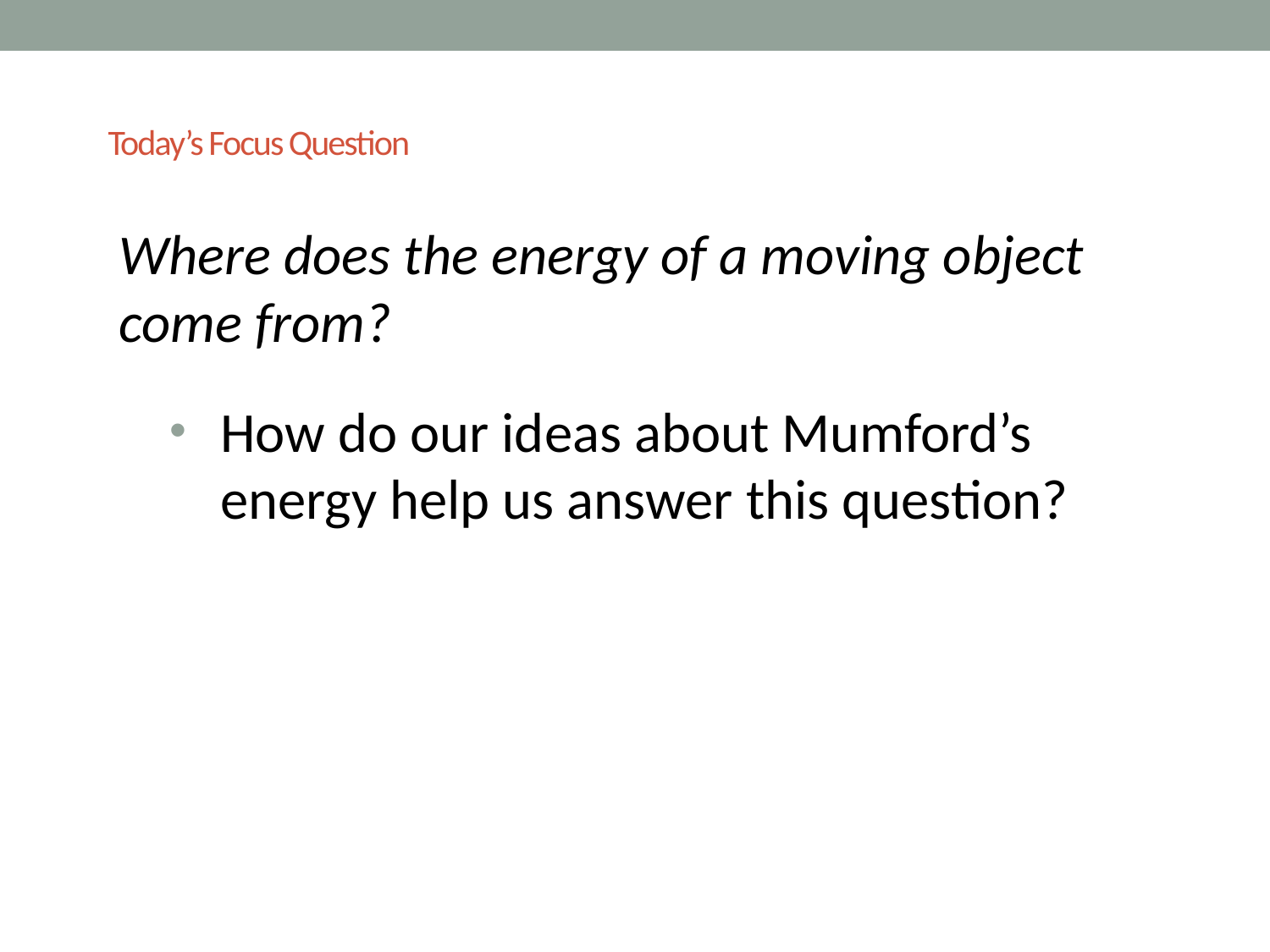

# Today’s Focus Question
Where does the energy of a moving object come from?
How do our ideas about Mumford’s
energy help us answer this question?